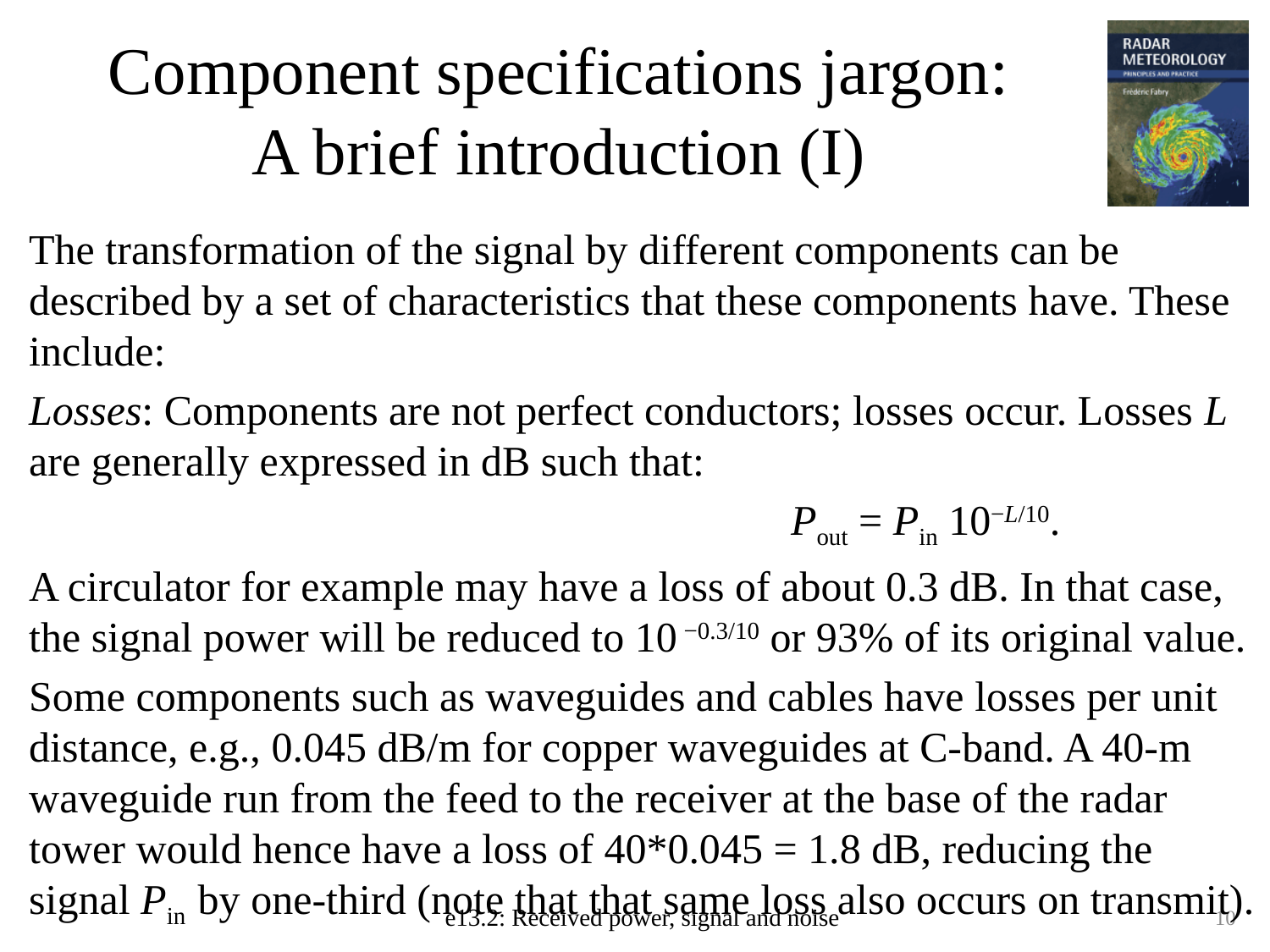

# Component specifications jargon: A brief introduction (I)
The transformation of the signal by different components can be described by a set of characteristics that these components have. These include:
Losses: Components are not perfect conductors; losses occur. Losses L are generally expressed in dB such that:
						Pout = Pin 10−L/10.
A circulator for example may have a loss of about 0.3 dB. In that case, the signal power will be reduced to 10 −0.3/10 or 93% of its original value.
Some components such as waveguides and cables have losses per unit distance, e.g., 0.045 dB/m for copper waveguides at C-band. A 40-m waveguide run from the feed to the receiver at the base of the radar tower would hence have a loss of 40*0.045 = 1.8 dB, reducing the signal Pin  by one-third (note that that same loss also occurs on transmit).
e13.2: Received power, signal and noise
10